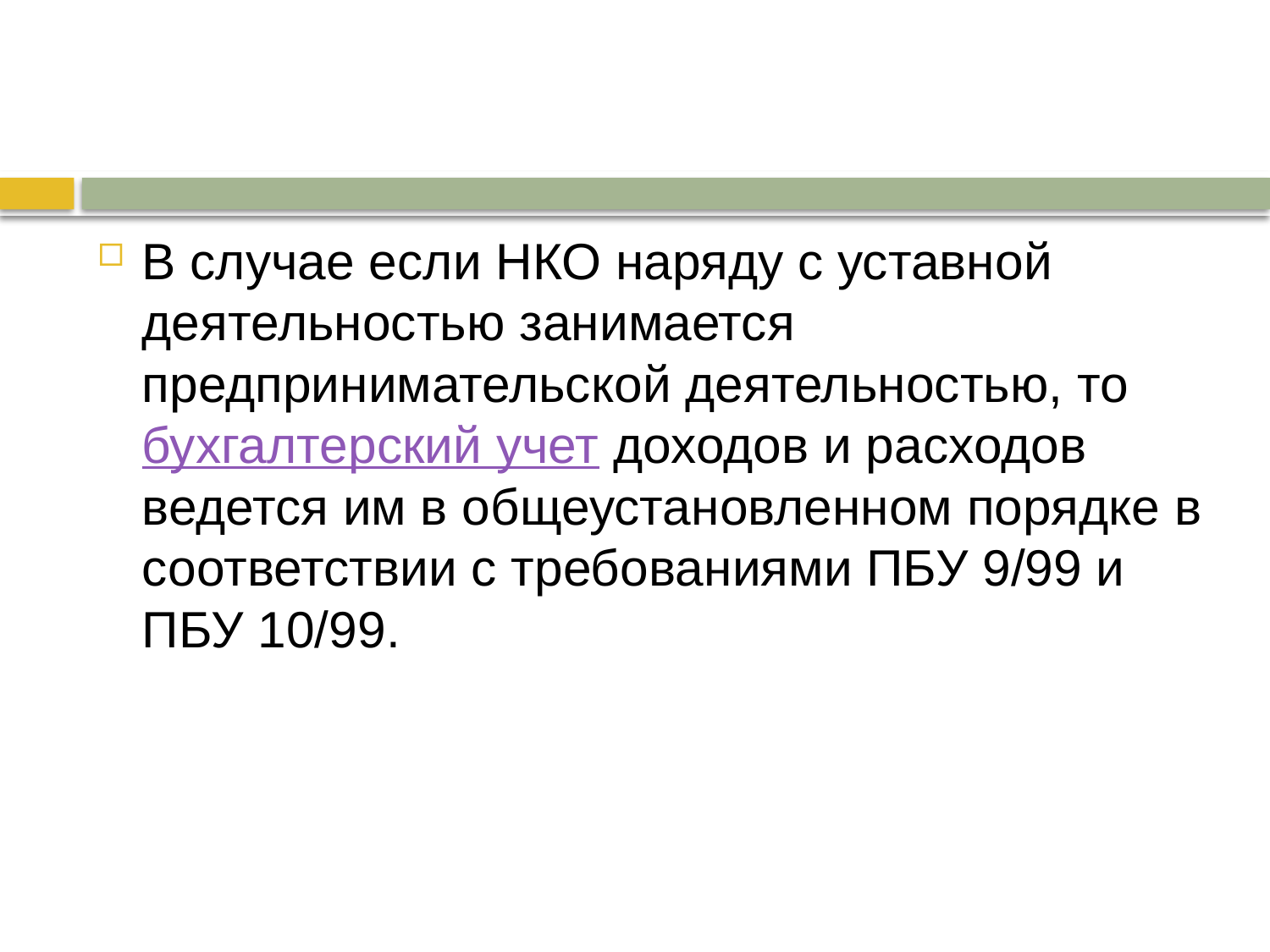

#
В случае если НКО наряду с уставной деятельностью занимается предпринимательской деятельностью, то бухгалтерский учет доходов и расходов ведется им в общеустановленном порядке в соответствии с требованиями ПБУ 9/99 и ПБУ 10/99.